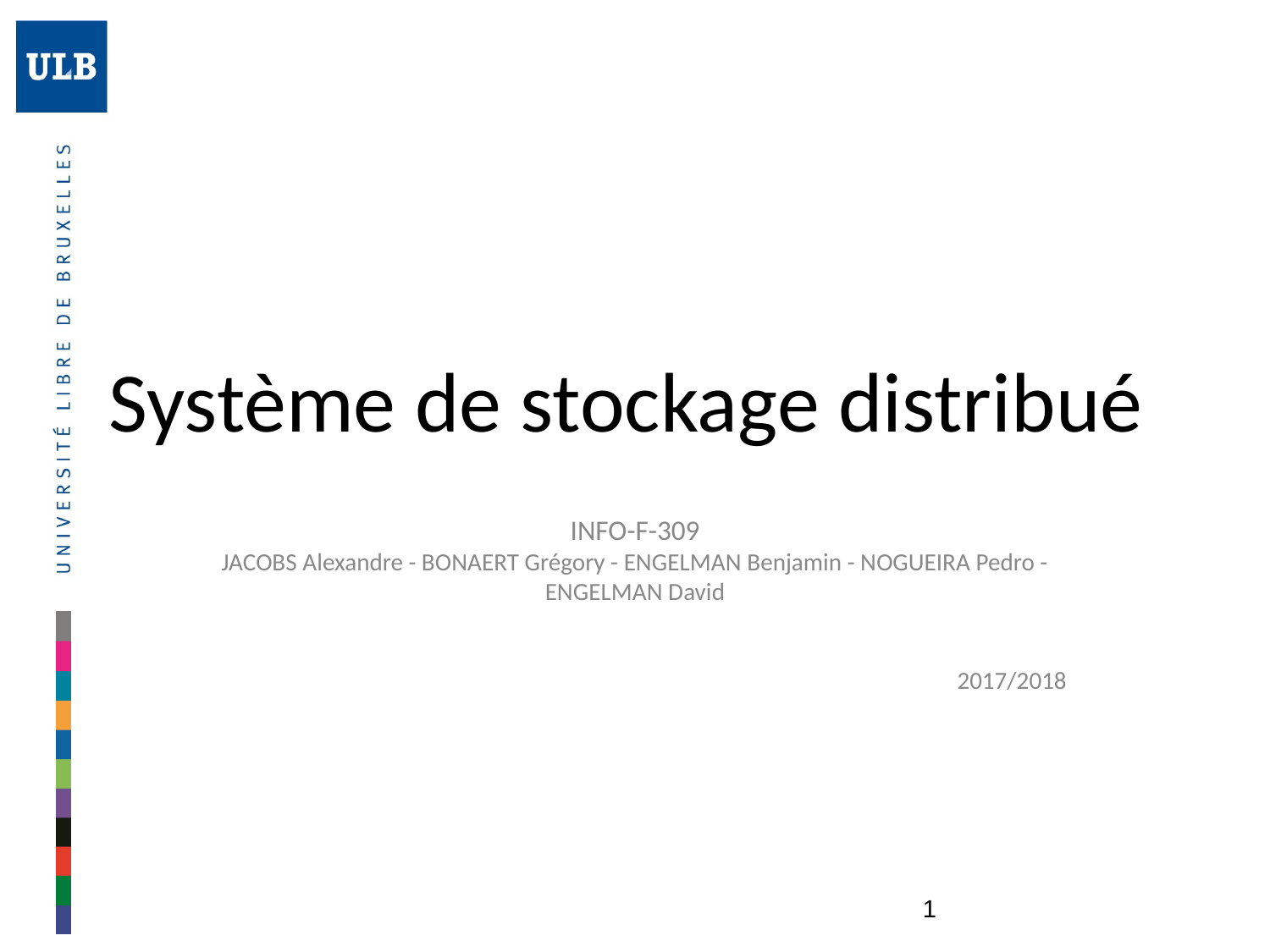

# Système de stockage distribué
INFO-F-309
JACOBS Alexandre - BONAERT Grégory - ENGELMAN Benjamin - NOGUEIRA Pedro - ENGELMAN David

2017/2018
1